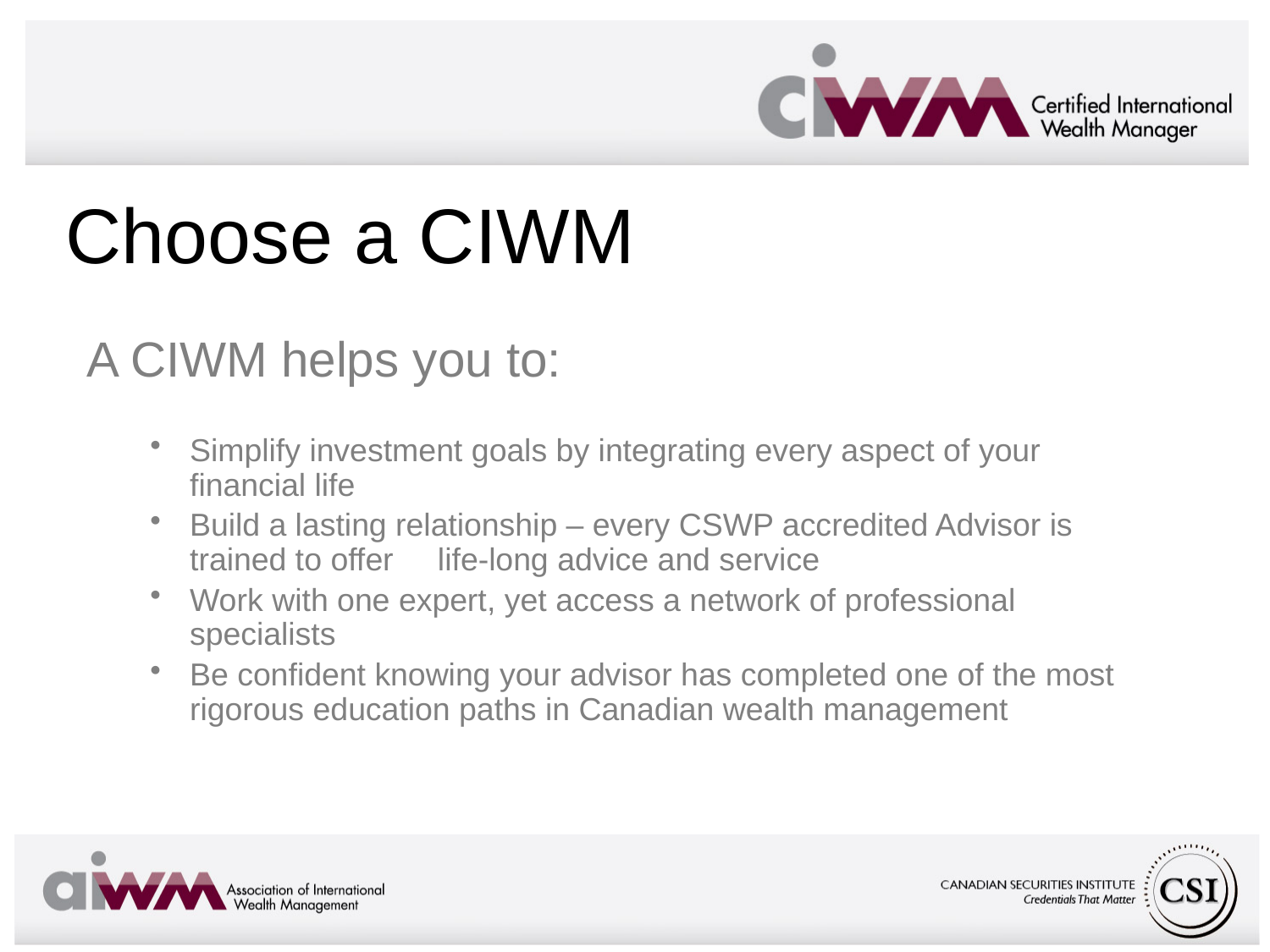

# Choose a CIWM
A CIWM helps you to:

Simplify investment goals by integrating every aspect of your financial life
Build a lasting relationship – every CSWP accredited Advisor is trained to offer     life-long advice and service
Work with one expert, yet access a network of professional specialists
Be confident knowing your advisor has completed one of the most rigorous education paths in Canadian wealth management